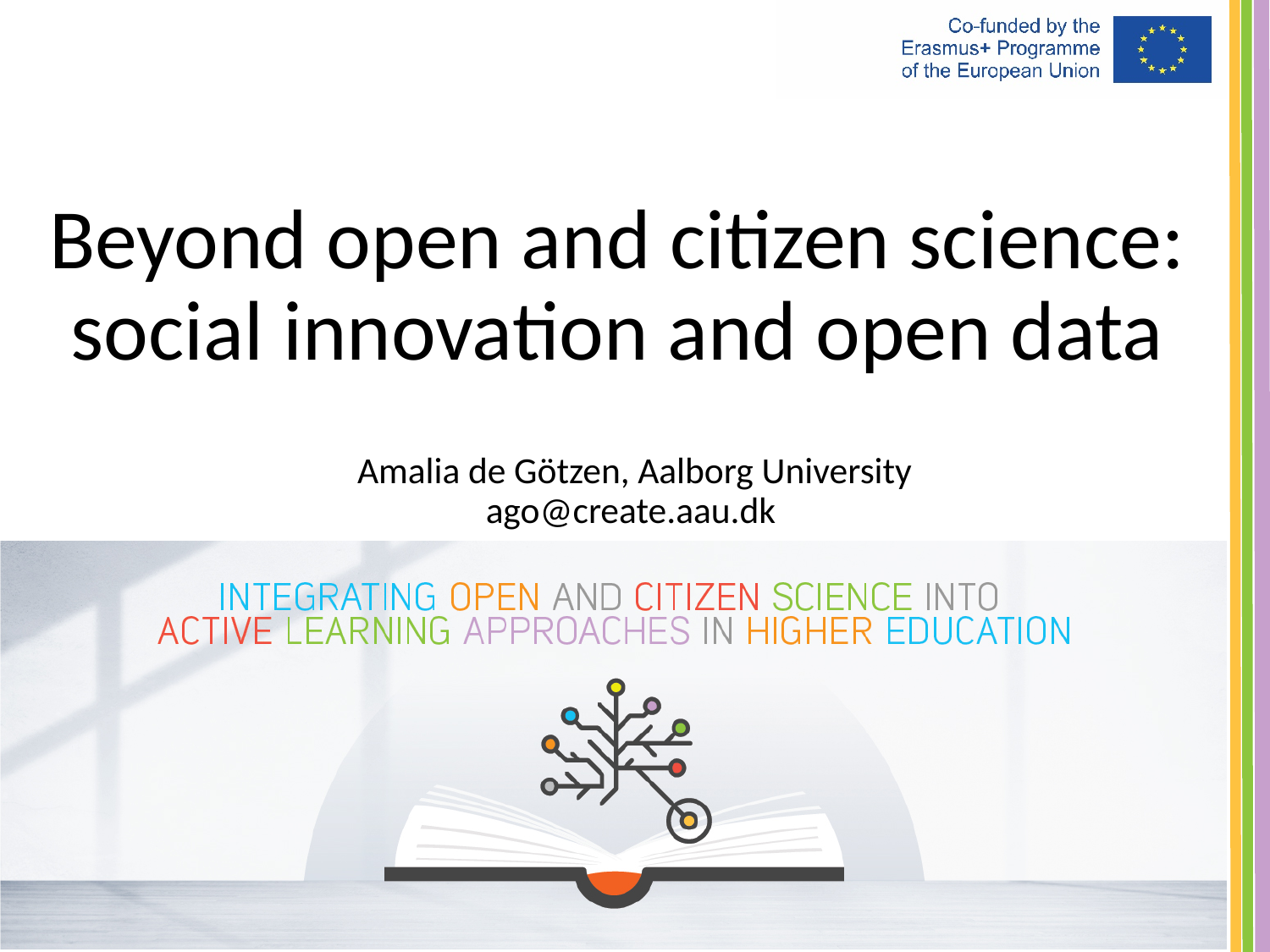

# Beyond open and citizen science: social innovation and open data
Amalia de Götzen, Aalborg University
ago@create.aau.dk